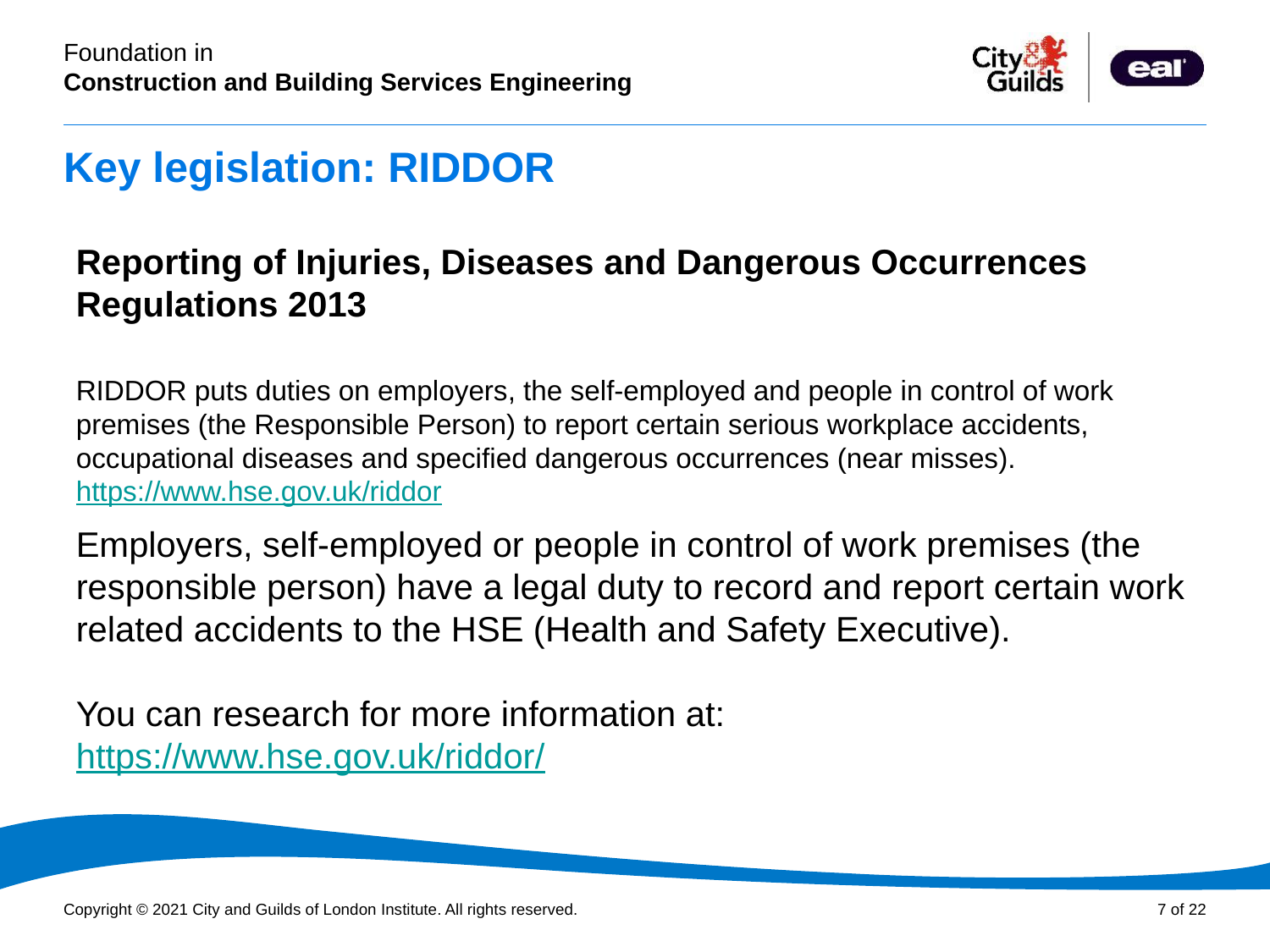

# Key legislation: RIDDOR
Reporting of Injuries, Diseases and Dangerous Occurrences Regulations 2013
RIDDOR puts duties on employers, the self-employed and people in control of work premises (the Responsible Person) to report certain serious workplace accidents, occupational diseases and specified dangerous occurrences (near misses). https://www.hse.gov.uk/riddor
Employers, self-employed or people in control of work premises (the responsible person) have a legal duty to record and report certain work related accidents to the HSE (Health and Safety Executive).

You can research for more information at: https://www.hse.gov.uk/riddor/